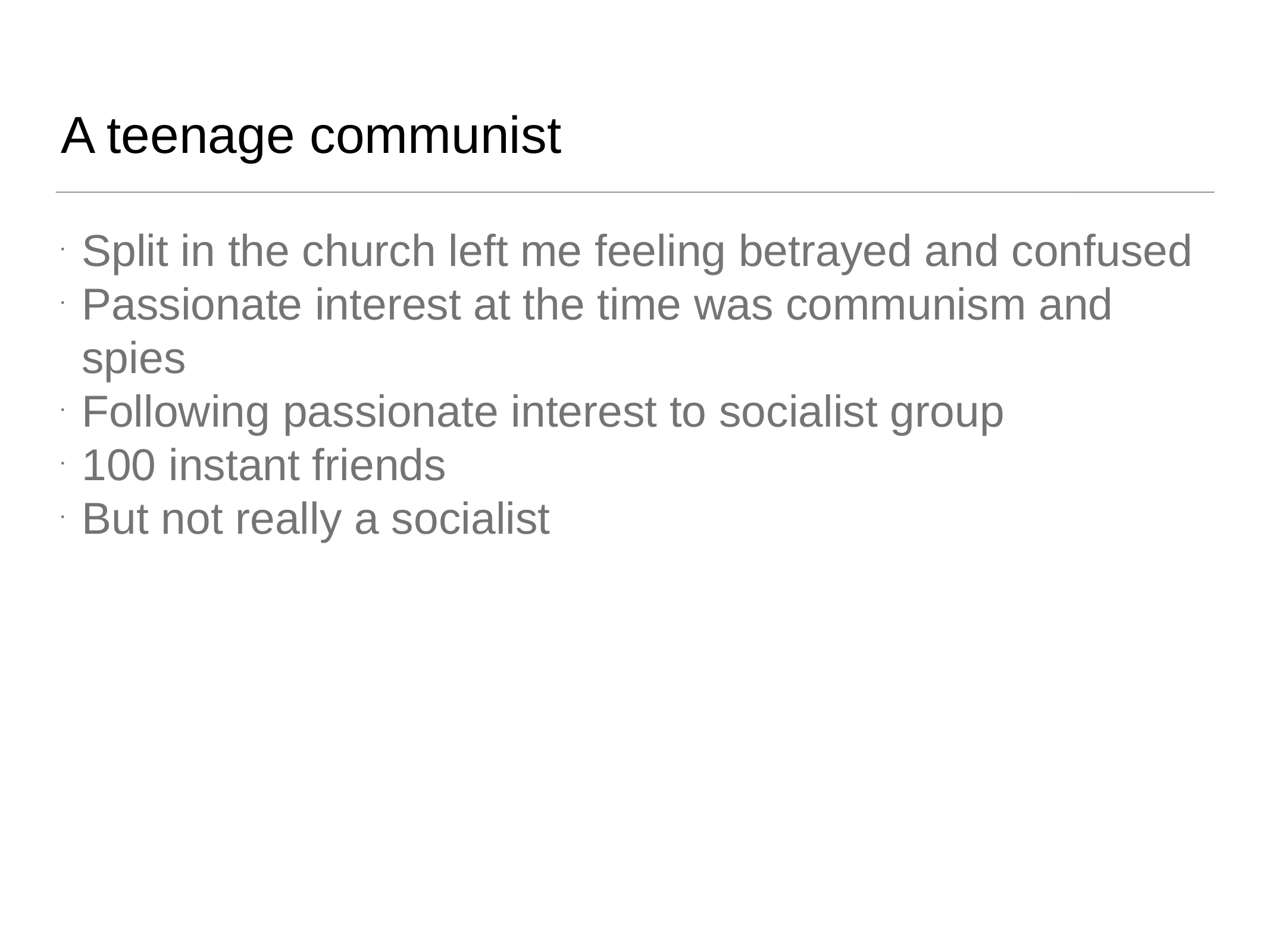

A teenage communist
Split in the church left me feeling betrayed and confused
Passionate interest at the time was communism and spies
Following passionate interest to socialist group
100 instant friends
But not really a socialist